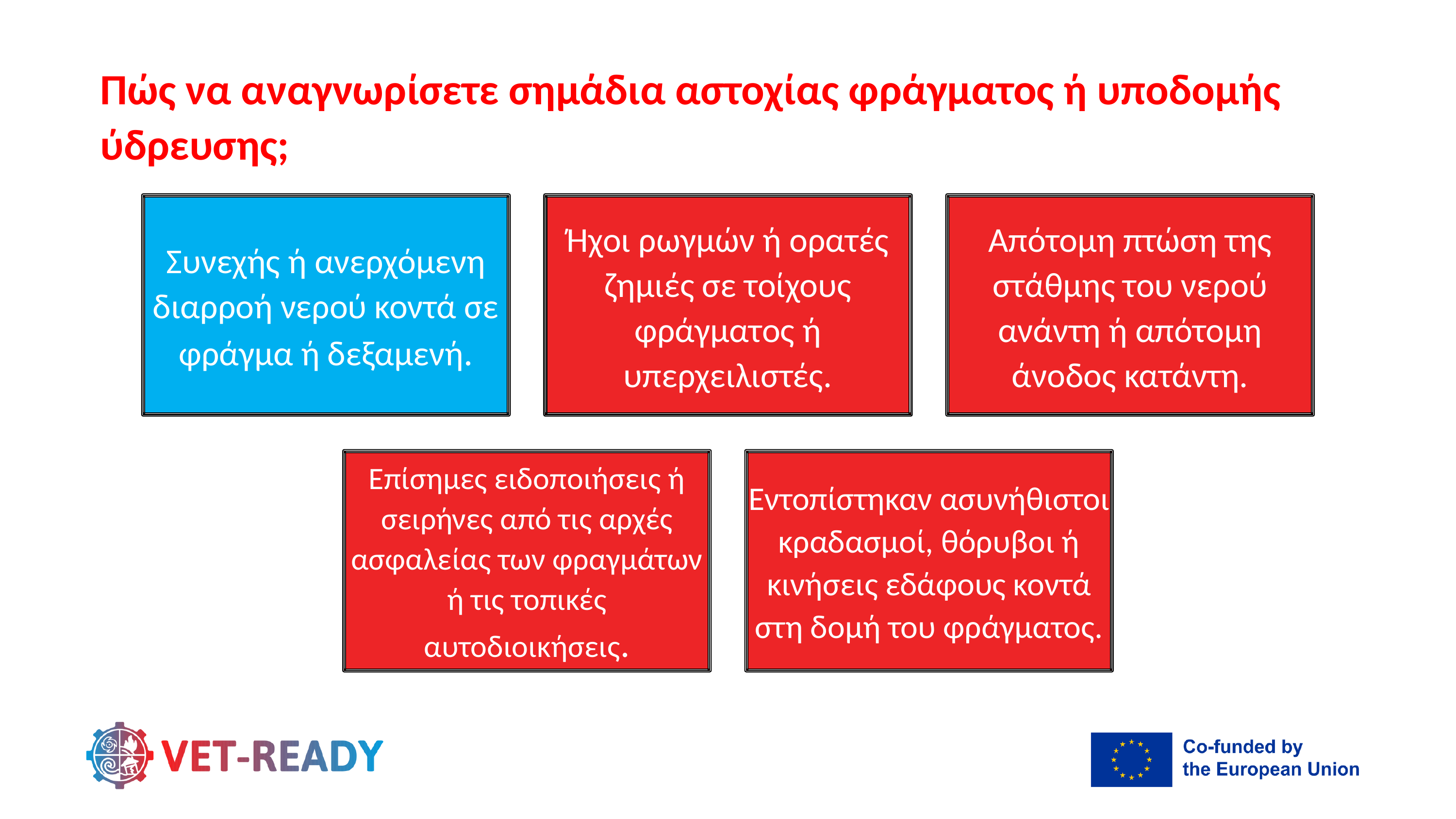

Πώς να αναγνωρίσετε σημάδια αστοχίας φράγματος ή υποδομής ύδρευσης;

Συνεχής ή ανερχόμενη διαρροή νερού κοντά σε φράγμα ή δεξαμενή.

Ήχοι ρωγμών ή ορατές ζημιές σε τοίχους φράγματος ή υπερχειλιστές.

Απότομη πτώση της στάθμης του νερού ανάντη ή απότομη άνοδος κατάντη.

Εντοπίστηκαν ασυνήθιστοι κραδασμοί, θόρυβοι ή κινήσεις εδάφους κοντά στη δομή του φράγματος.

Επίσημες ειδοποιήσεις ή σειρήνες από τις αρχές ασφαλείας των φραγμάτων ή τις τοπικές αυτοδιοικήσεις.